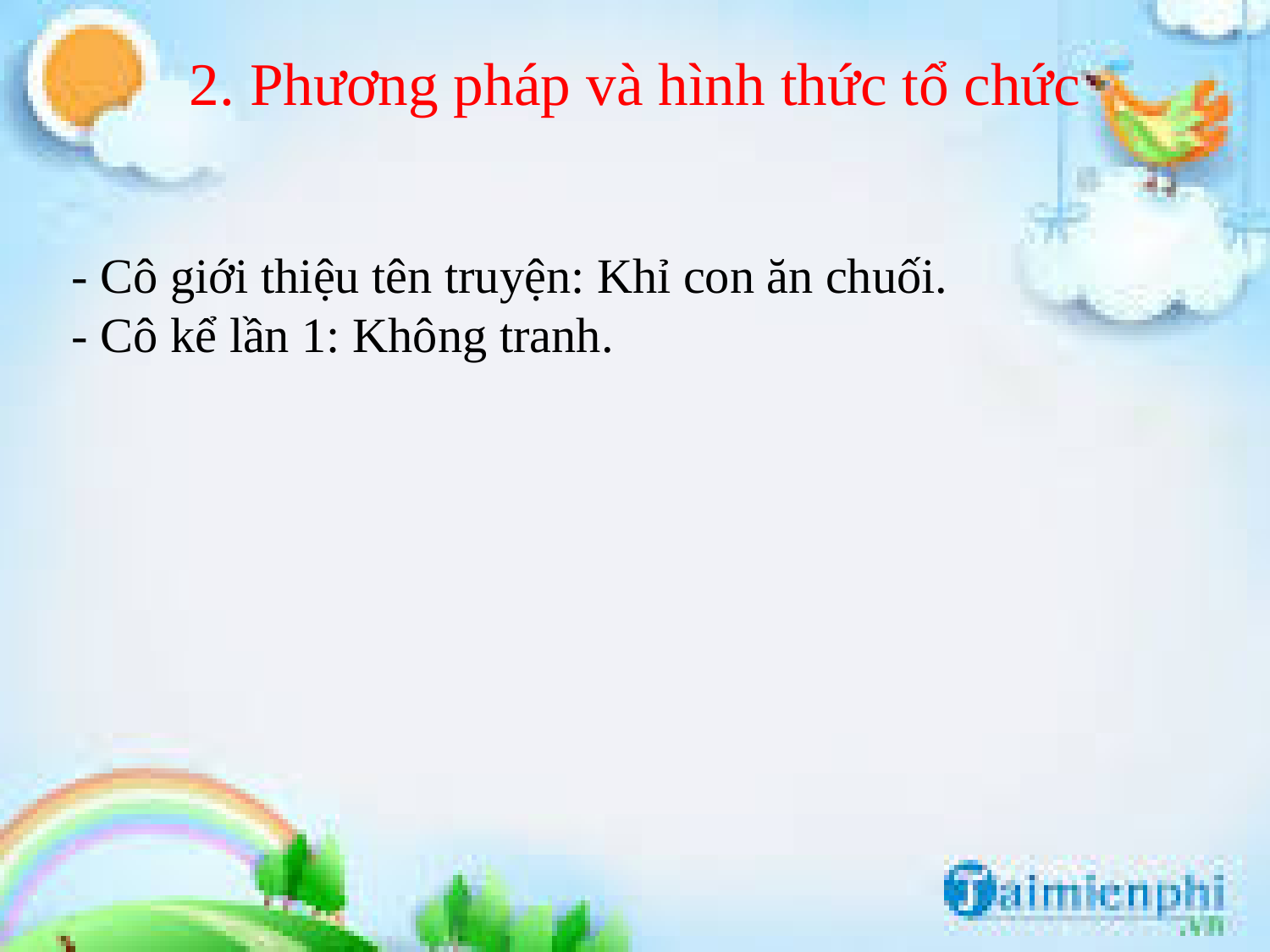

# 2. Phương pháp và hình thức tổ chức
- Cô giới thiệu tên truyện: Khỉ con ăn chuối.
- Cô kể lần 1: Không tranh.